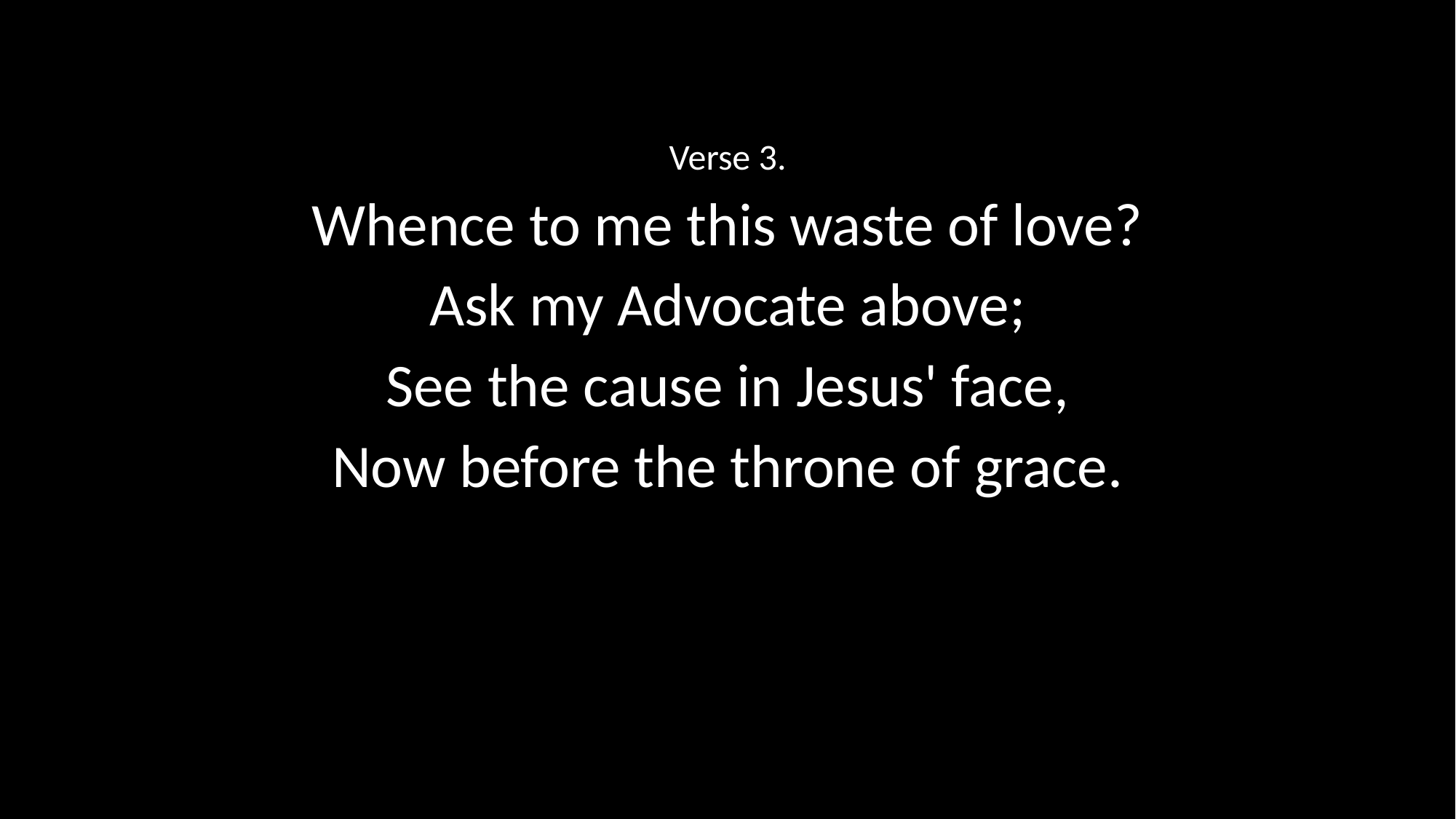

Verse 3.
Whence to me this waste of love?
Ask my Advocate above;
See the cause in Jesus' face,
Now before the throne of grace.